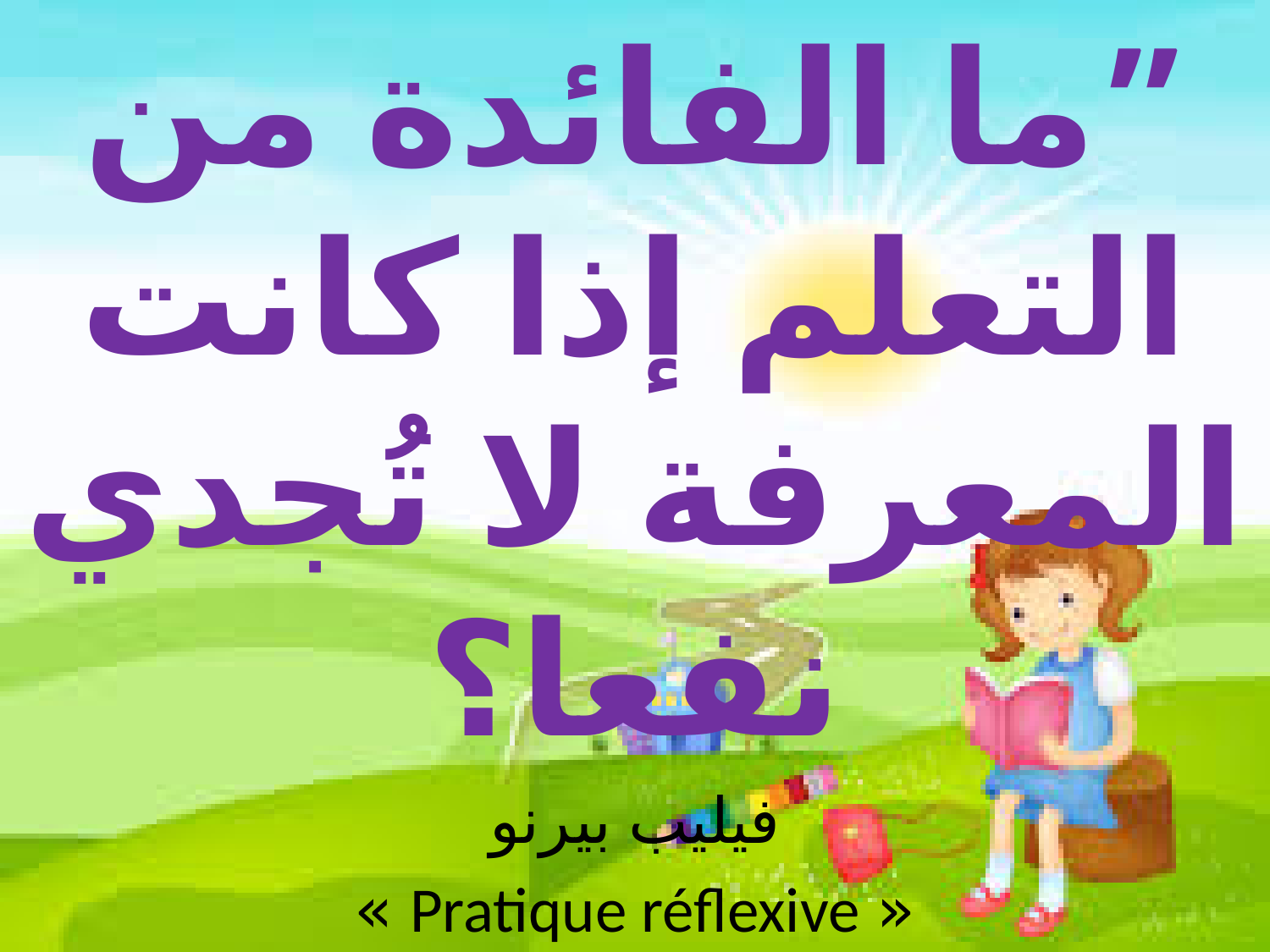

”ما الفائدة من التعلم إذا كانت المعرفة لا تُجدي نفعا؟
فيليب بيرنو
« Pratique réflexive »